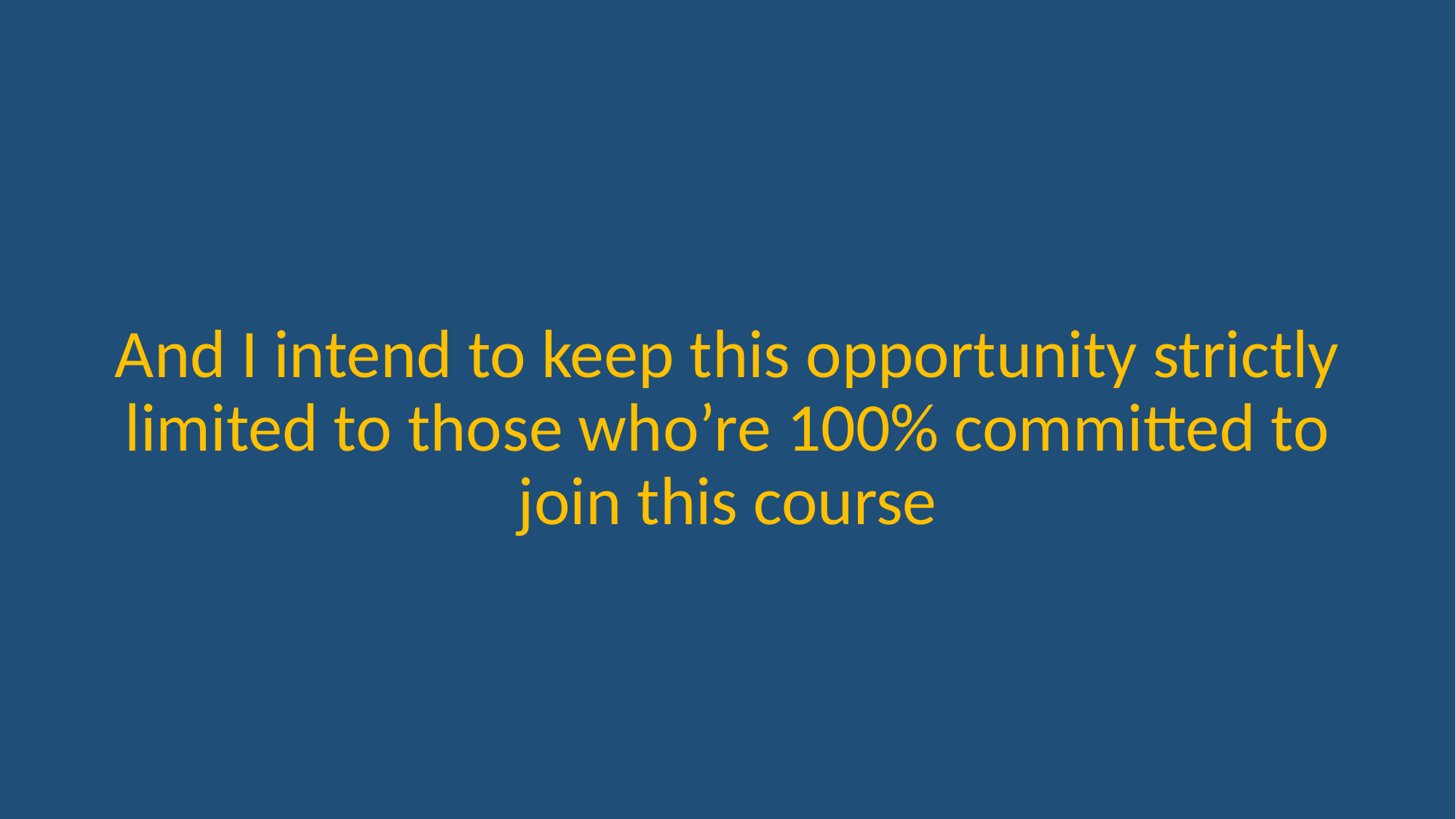

And I intend to keep this opportunity strictly limited to those who’re 100% committed to join this course